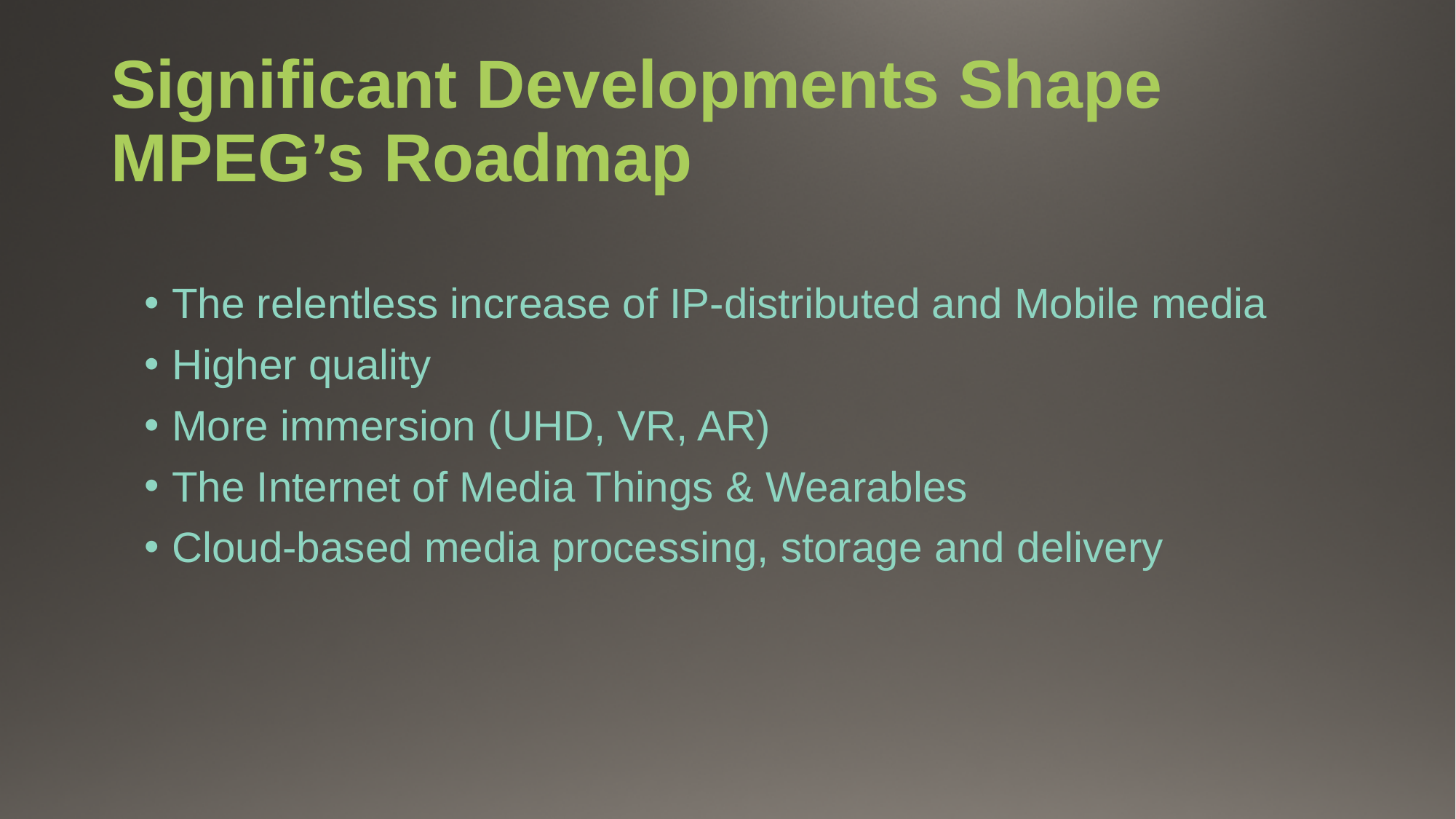

# Significant Developments Shape MPEG’s Roadmap
The relentless increase of IP-distributed and Mobile media
Higher quality
More immersion (UHD, VR, AR)
The Internet of Media Things & Wearables
Cloud-based media processing, storage and delivery